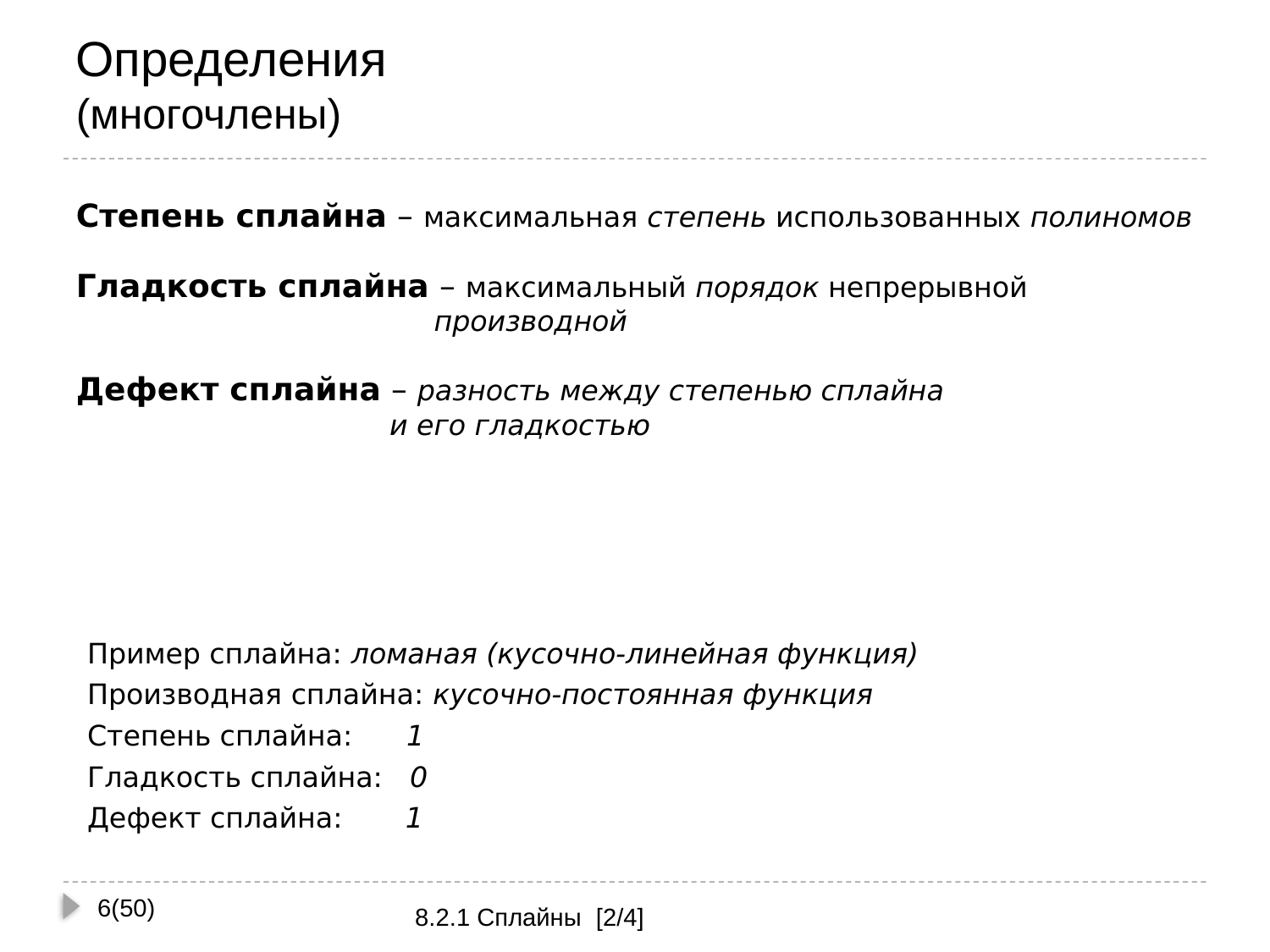

# Определения (многочлены)
Степень сплайна – максимальная степень использованных полиномов
Гладкость сплайна – максимальный порядок непрерывной
                                    производной
Дефект сплайна – разность между степенью сплайна
                               и его гладкостью
Пример сплайна: ломаная (кусочно-линейная функция)
Производная сплайна: кусочно-постоянная функция
Степень сплайна:      1
Гладкость сплайна:   0
Дефект сплайна:       1
6(50)
8.2.1 Сплайны  [2/4]